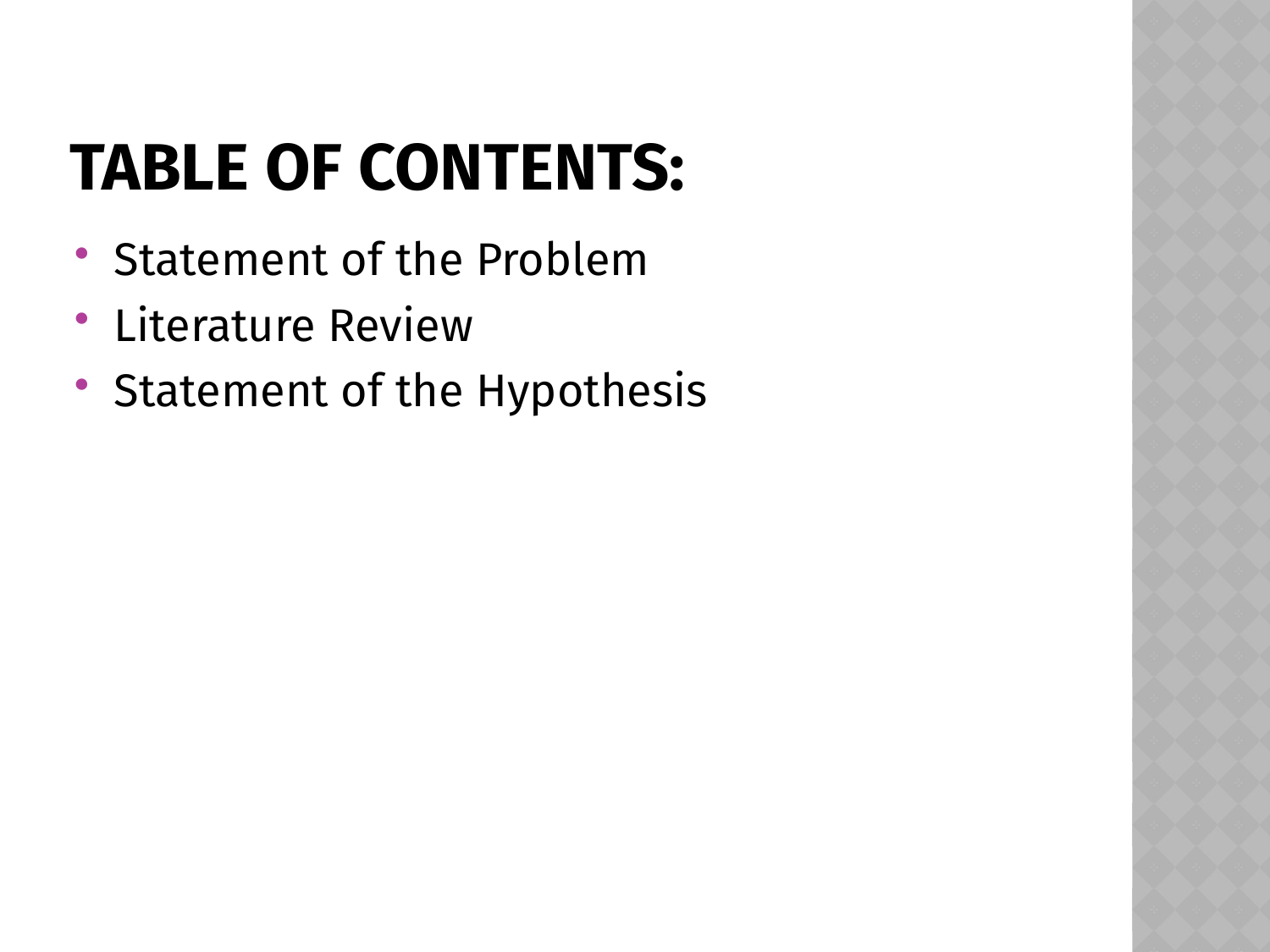

# Table of contents:
Statement of the Problem
Literature Review
Statement of the Hypothesis